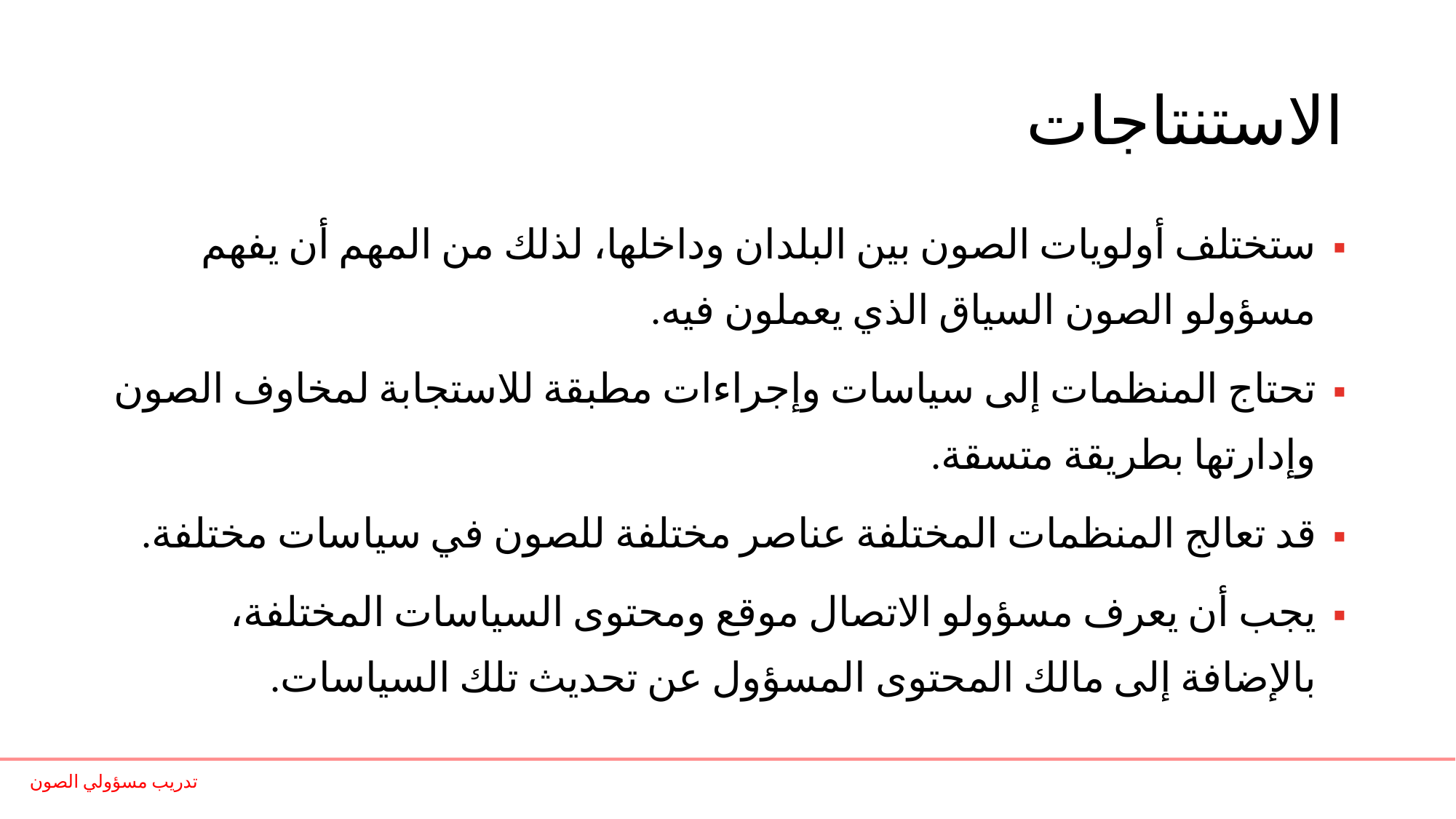

# الاستنتاجات
ستختلف أولويات الصون بين البلدان وداخلها، لذلك من المهم أن يفهم مسؤولو الصون السياق الذي يعملون فيه.
تحتاج المنظمات إلى سياسات وإجراءات مطبقة للاستجابة لمخاوف الصون وإدارتها بطريقة متسقة.
قد تعالج المنظمات المختلفة عناصر مختلفة للصون في سياسات مختلفة.
يجب أن يعرف مسؤولو الاتصال موقع ومحتوى السياسات المختلفة، بالإضافة إلى مالك المحتوى المسؤول عن تحديث تلك السياسات.

تدريب مسؤولي الصون